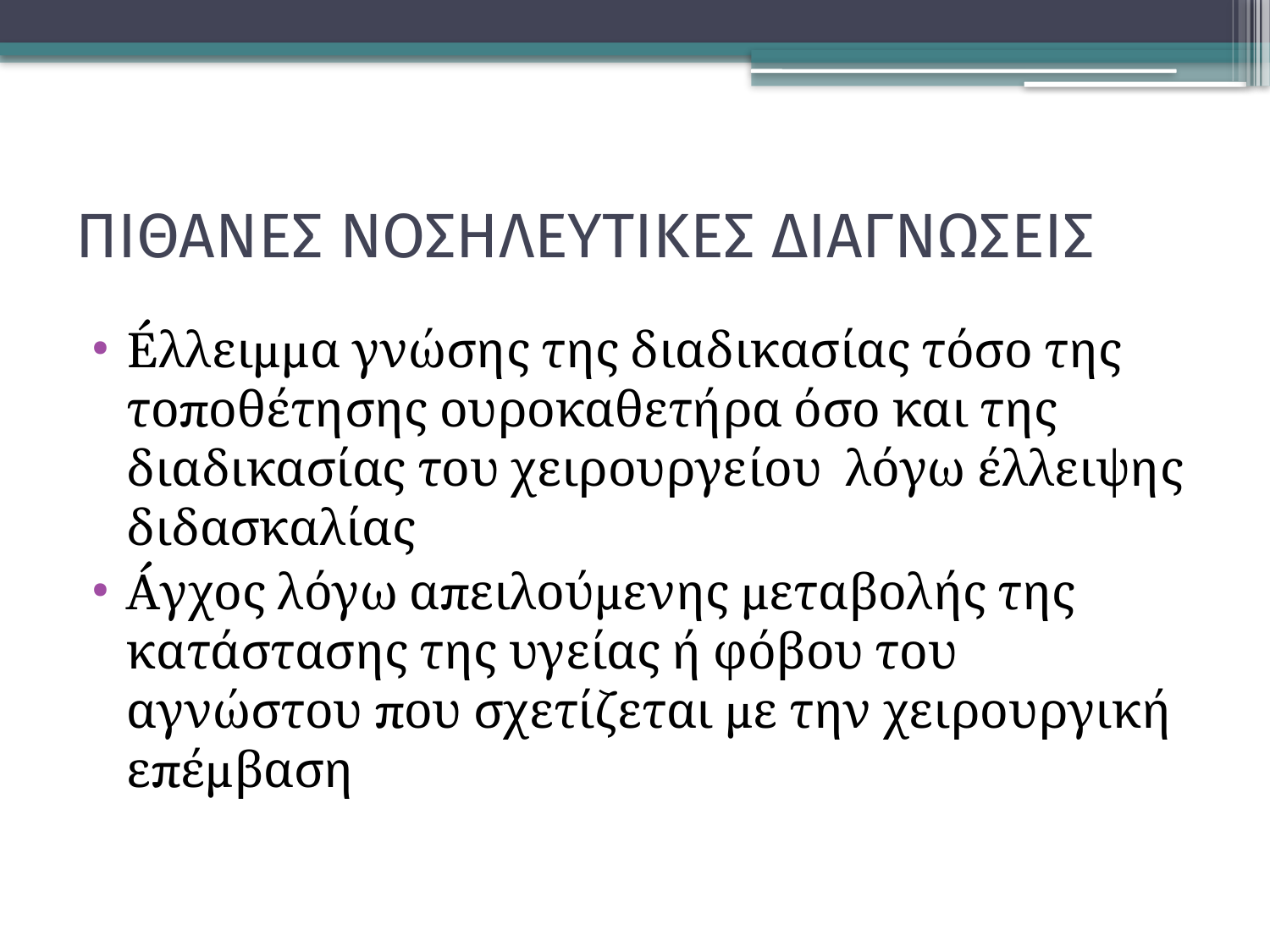

# ΠΙΘΑΝΕΣ ΝΟΣΗΛΕΥΤΙΚΕΣ ΔΙΑΓΝΩΣΕΙΣ
Έλλειμμα γνώσης της διαδικασίας τόσο της τοποθέτησης ουροκαθετήρα όσο και της διαδικασίας του χειρουργείου  λόγω έλλειψης διδασκαλίας
Άγχος λόγω απειλούμενης μεταβολής της κατάστασης της υγείας ή φόβου του αγνώστου που σχετίζεται με την χειρουργική επέμβαση